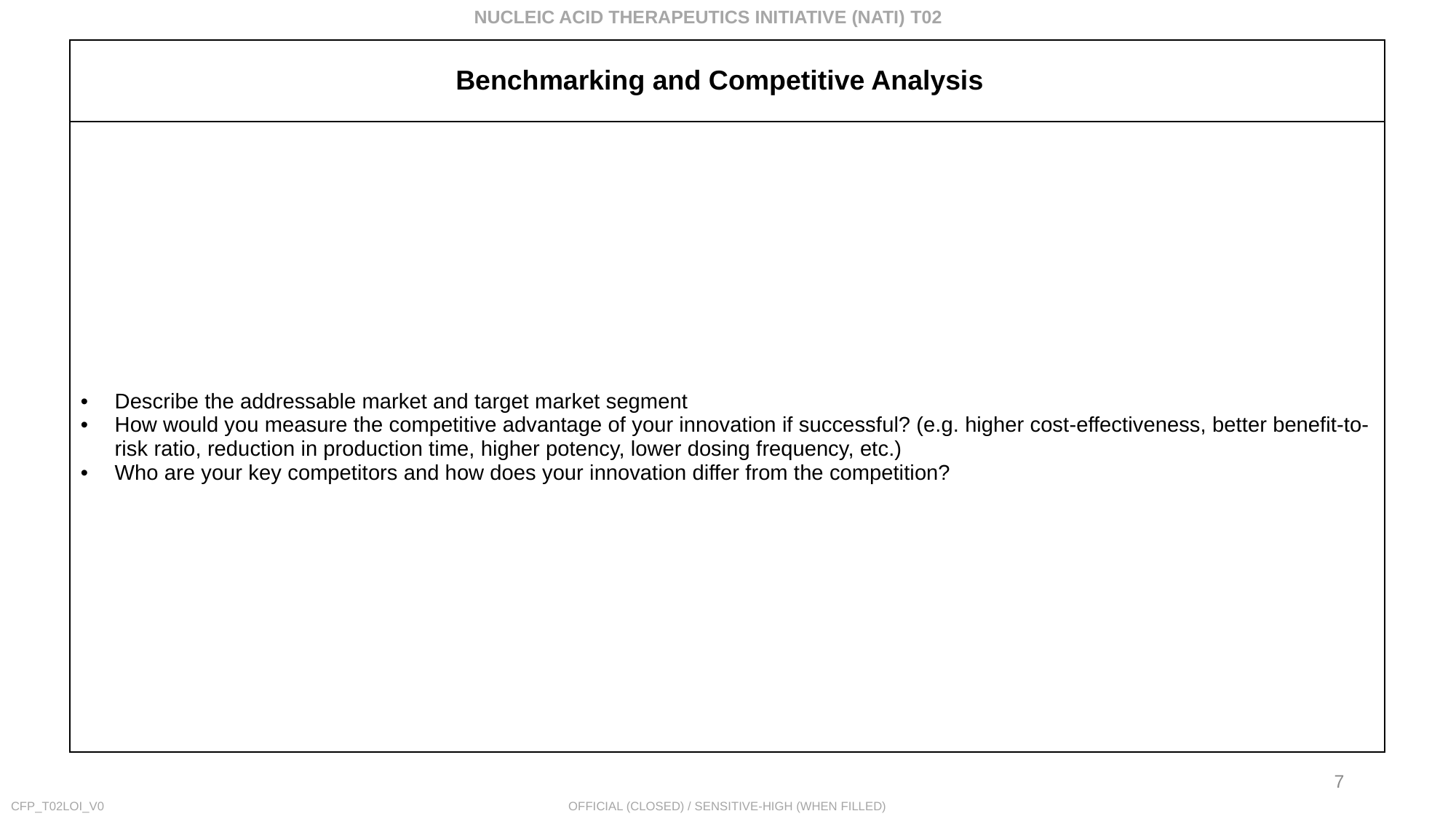

| Benchmarking and Competitive Analysis |
| --- |
| Describe the addressable market and target market segment How would you measure the competitive advantage of your innovation if successful? (e.g. higher cost-effectiveness, better benefit-to-risk ratio, reduction in production time, higher potency, lower dosing frequency, etc.) Who are your key competitors and how does your innovation differ from the competition? |
7